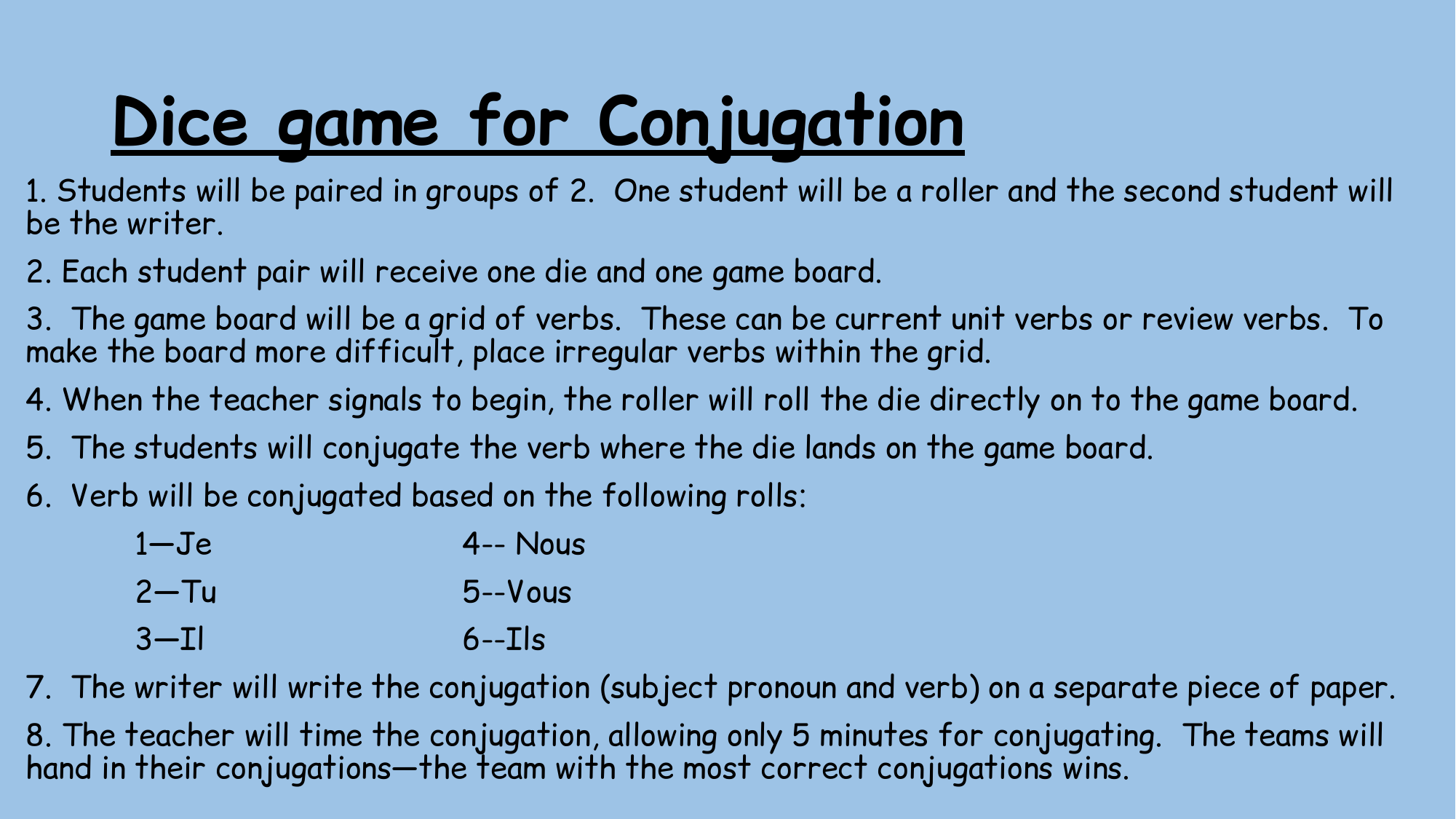

# Dice game for Conjugation
1. Students will be paired in groups of 2.  One student will be a roller and the second student will be the writer.
2. Each student pair will receive one die and one game board.
3.  The game board will be a grid of verbs.  These can be current unit verbs or review verbs.  To make the board more difficult, place irregular verbs within the grid.
4. When the teacher signals to begin, the roller will roll the die directly on to the game board.
5.  The students will conjugate the verb where the die lands on the game board.
6.  Verb will be conjugated based on the following rolls:
	1—Je			4-- Nous
	2—Tu			5--Vous
	3—Il			6--Ils
7.  The writer will write the conjugation (subject pronoun and verb) on a separate piece of paper.
8. The teacher will time the conjugation, allowing only 5 minutes for conjugating.  The teams will hand in their conjugations—the team with the most correct conjugations wins.